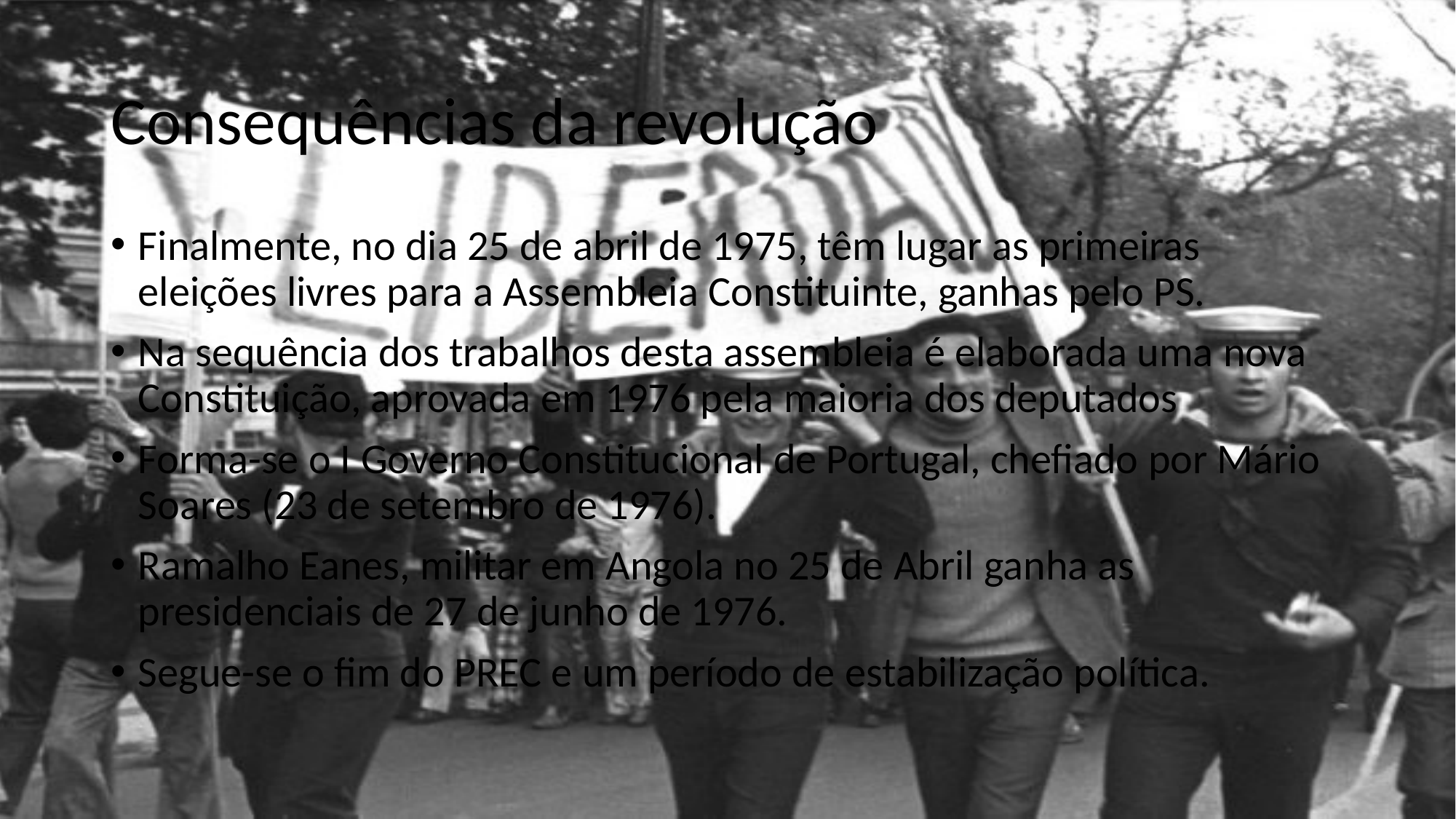

# Consequências da revolução
Finalmente, no dia 25 de abril de 1975, têm lugar as primeiras eleições livres para a Assembleia Constituinte, ganhas pelo PS.
Na sequência dos trabalhos desta assembleia é elaborada uma nova Constituição, aprovada em 1976 pela maioria dos deputados
Forma-se o I Governo Constitucional de Portugal, chefiado por Mário Soares (23 de setembro de 1976).
Ramalho Eanes, militar em Angola no 25 de Abril ganha as presidenciais de 27 de junho de 1976.
Segue-se o fim do PREC e um período de estabilização política.